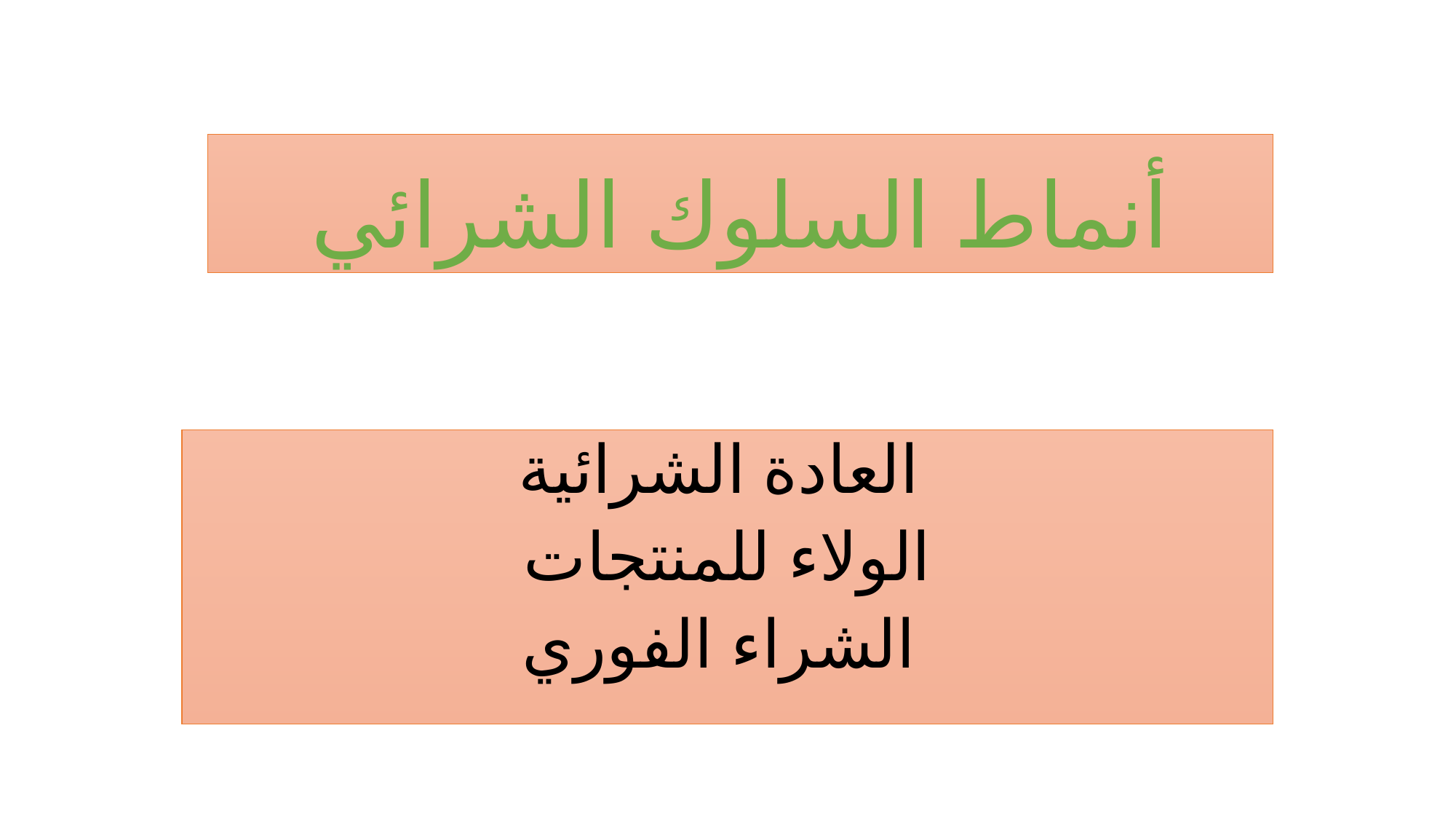

# أنماط السلوك الشرائي
العادة الشرائية
الولاء للمنتجات
الشراء الفوري